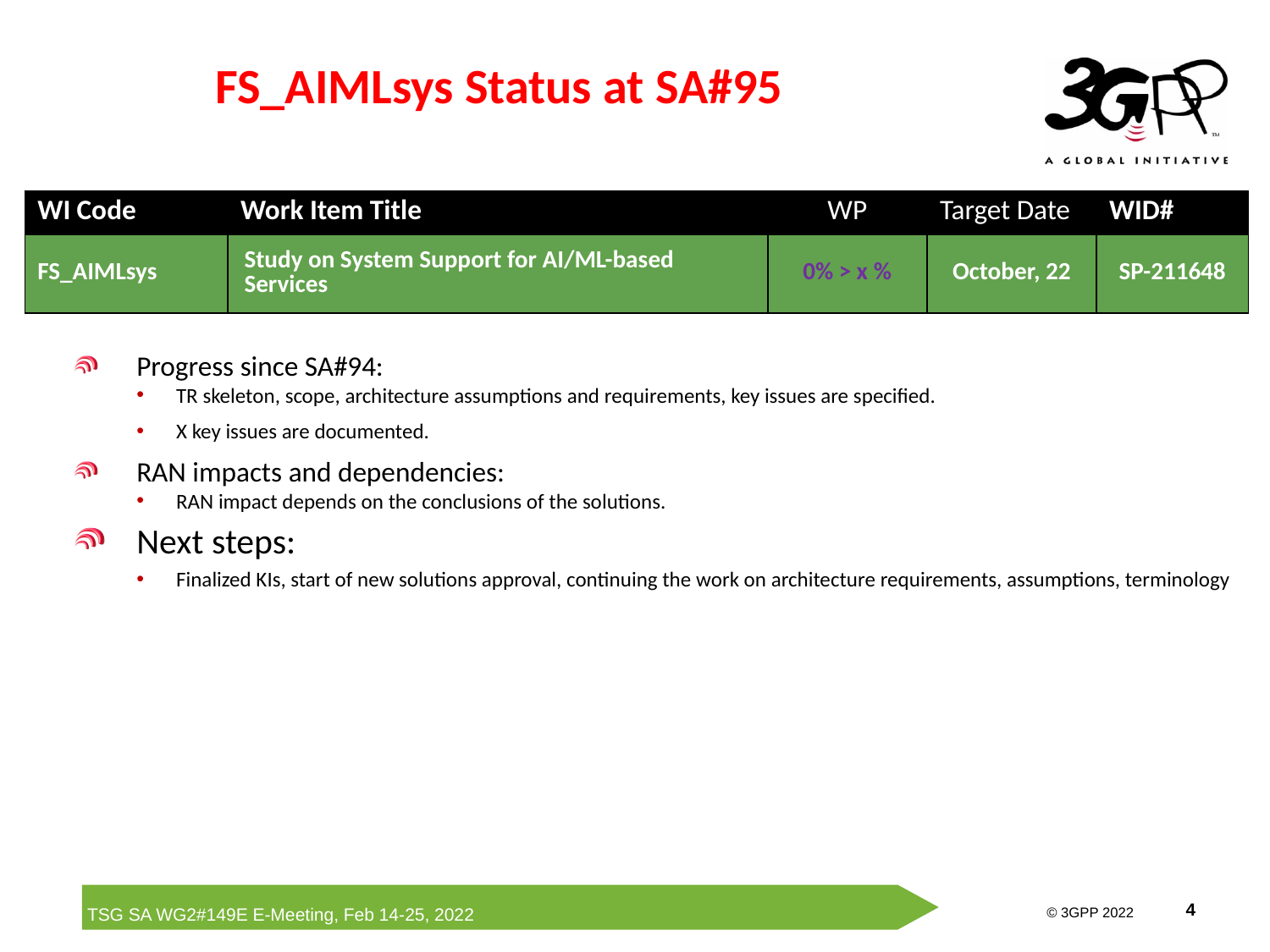

# FS_AIMLsys Status at SA#95
| WI Code | Work Item Title | WP | Target Date | WID# |
| --- | --- | --- | --- | --- |
| FS\_AIMLsys | Study on System Support for AI/ML-based Services | 0% > x % | October, 22 | SP-211648 |
Progress since SA#94:
TR skeleton, scope, architecture assumptions and requirements, key issues are specified.
X key issues are documented.
RAN impacts and dependencies:
RAN impact depends on the conclusions of the solutions.
Next steps:
Finalized KIs, start of new solutions approval, continuing the work on architecture requirements, assumptions, terminology